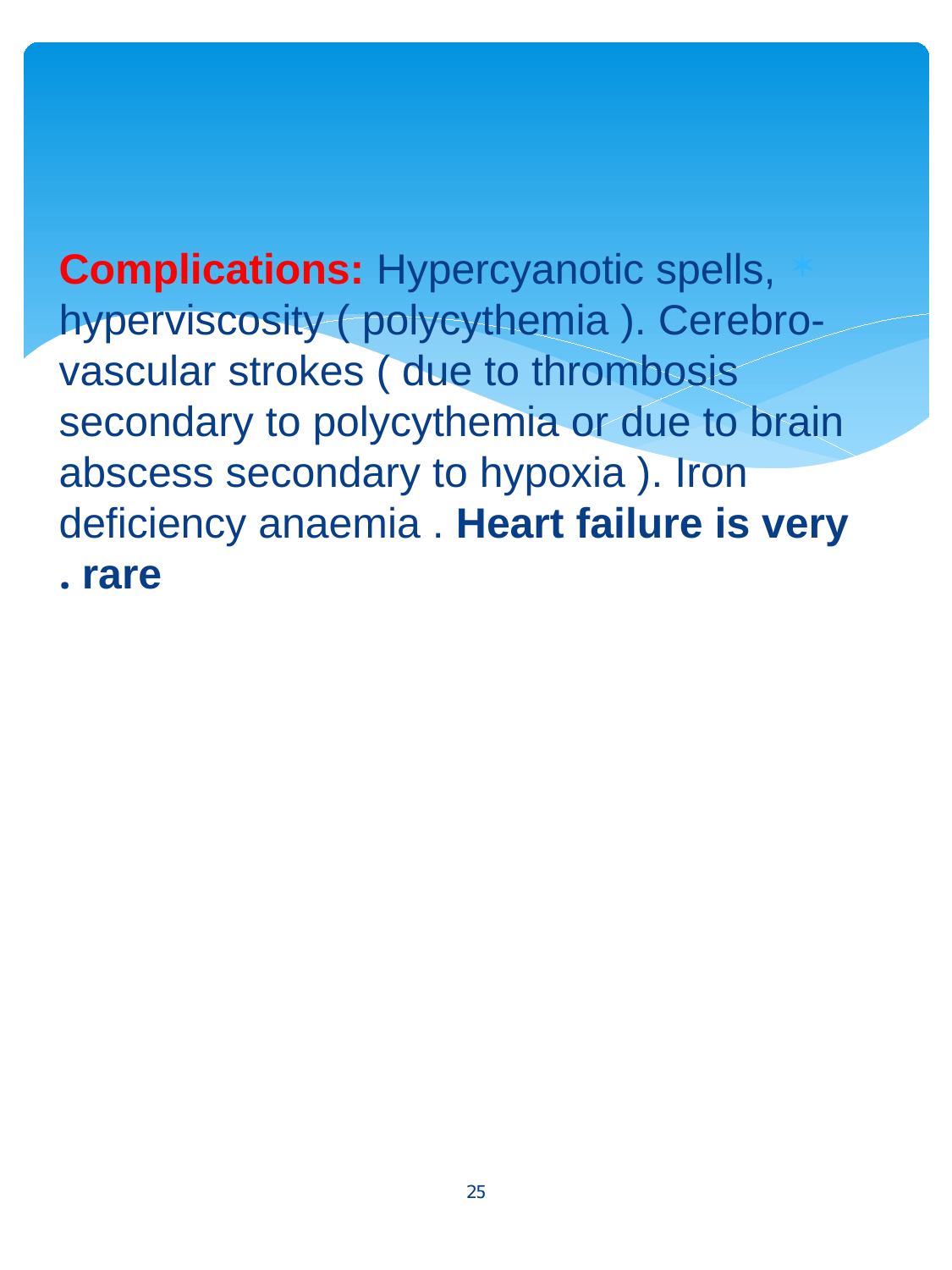

Complications: Hypercyanotic spells, hyperviscosity ( polycythemia ). Cerebro-vascular strokes ( due to thrombosis secondary to polycythemia or due to brain abscess secondary to hypoxia ). Iron deficiency anaemia . Heart failure is very rare .
25